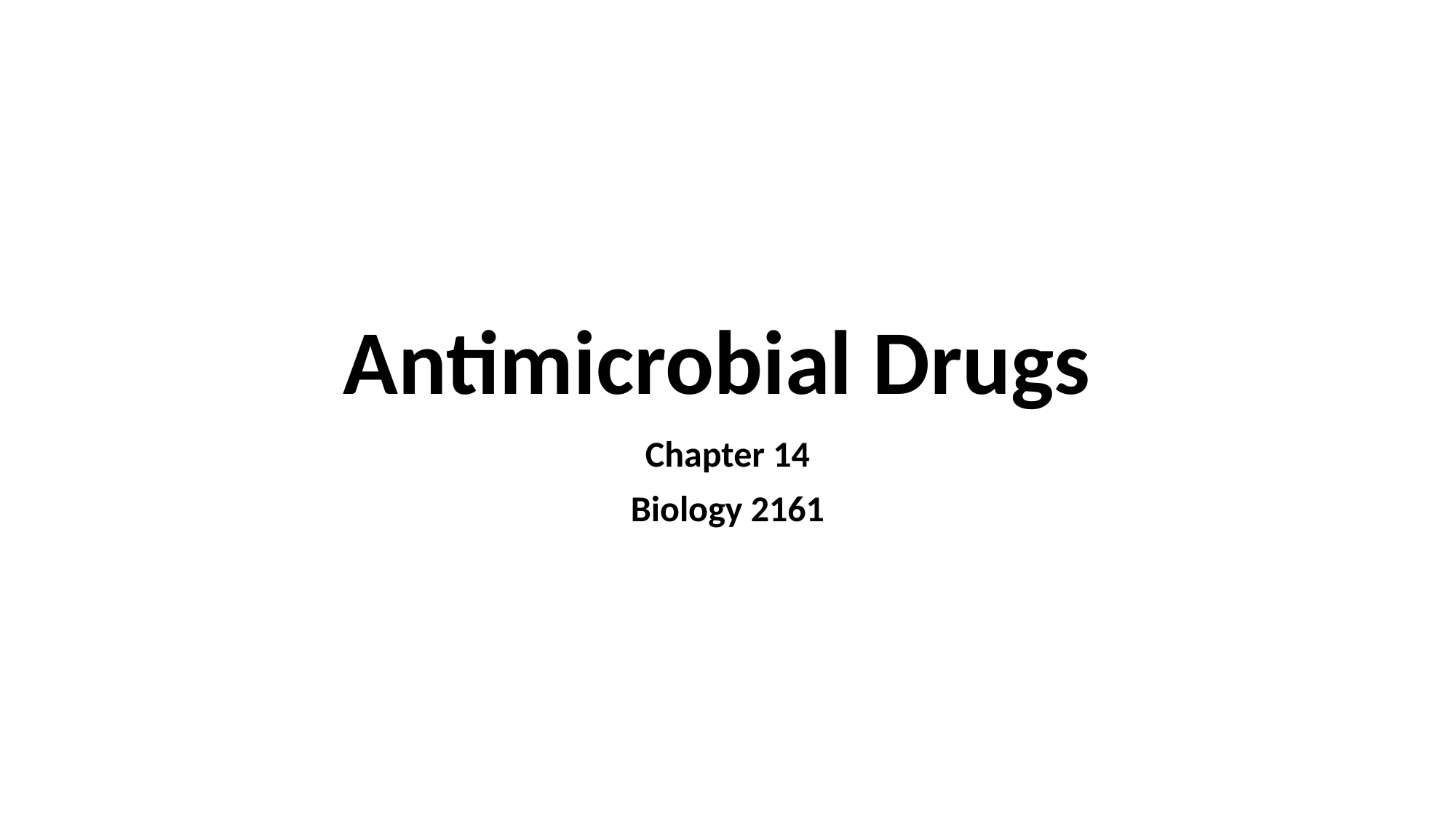

# Antimicrobial Drugs
Chapter 14
Biology 2161